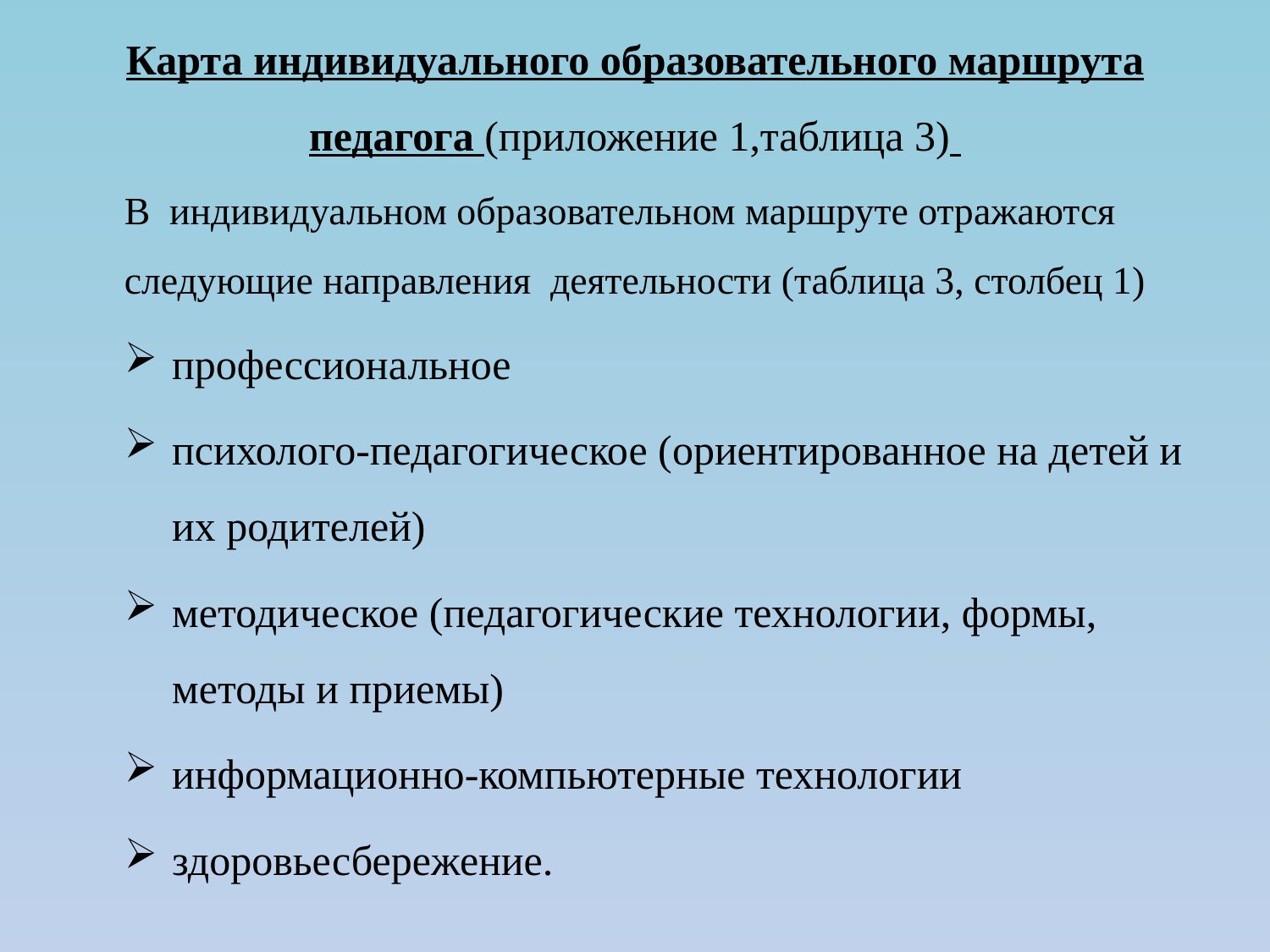

# Карта индивидуального образовательного маршрута педагога (приложение 1,таблица 3)
В  индивидуальном образовательном маршруте отражаются следующие направления  деятельности (таблица 3, столбец 1)
профессиональное
психолого-педагогическое (ориентированное на детей и их родителей)
методическое (педагогические технологии, формы, методы и приемы)
информационно-компьютерные технологии
здоровьесбережение.